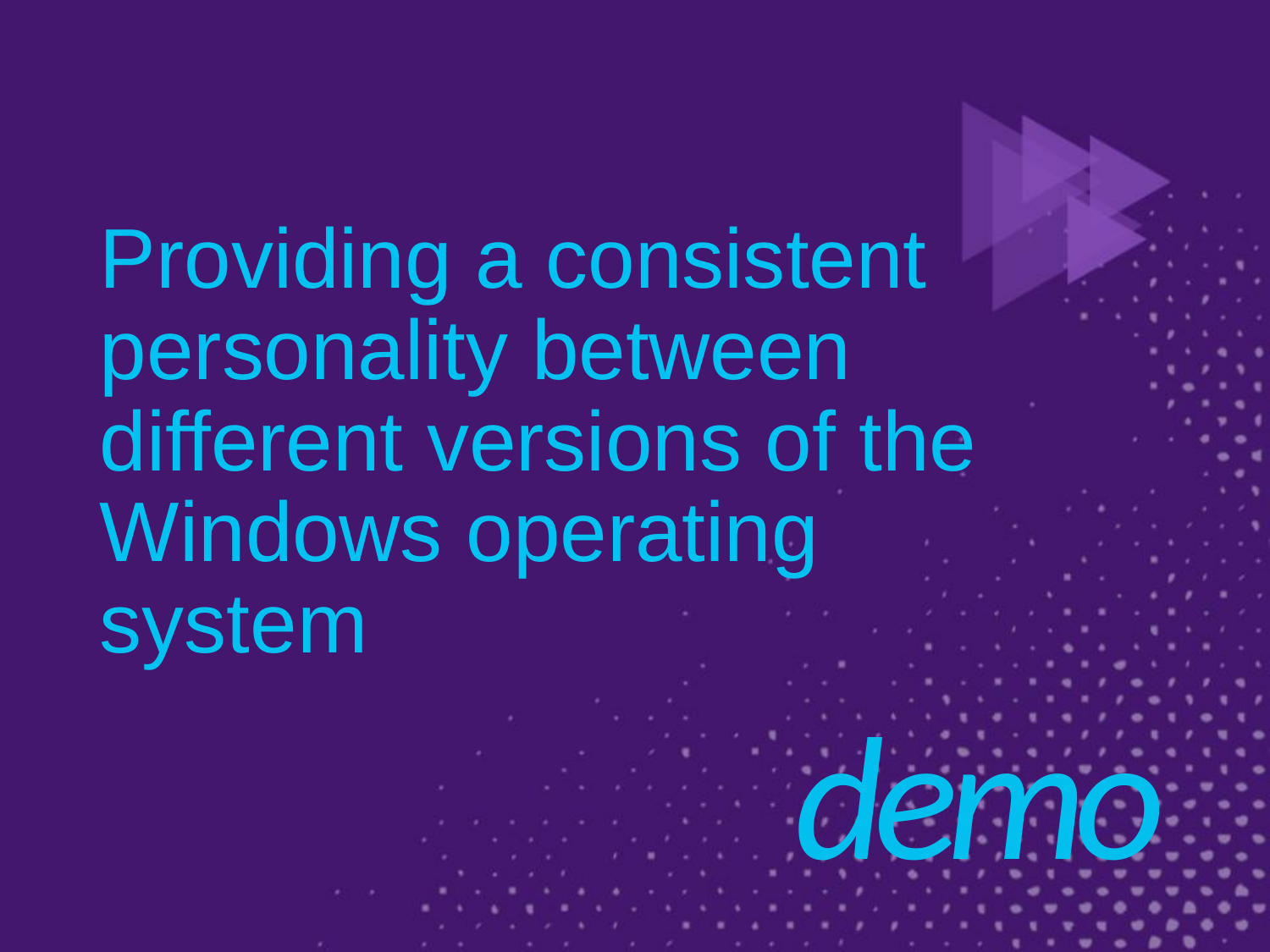

# Providing a consistent personality between different versions of the Windows operating system
demo